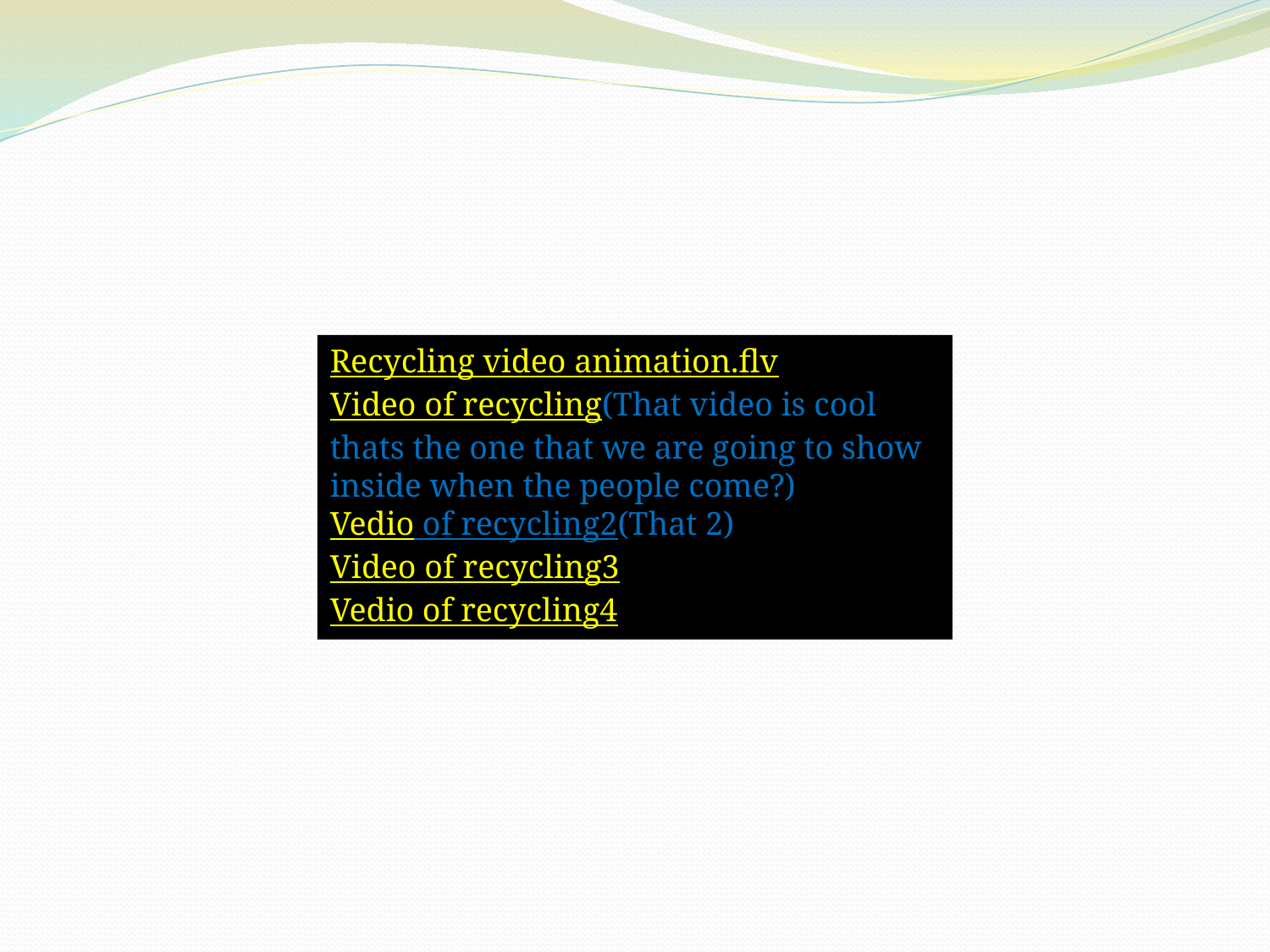

Recycling video animation.flv
Video of recycling(That video is cool thats the one that we are going to show inside when the people come?)
Vedio of recycling2(That 2)
Video of recycling3
Vedio of recycling4